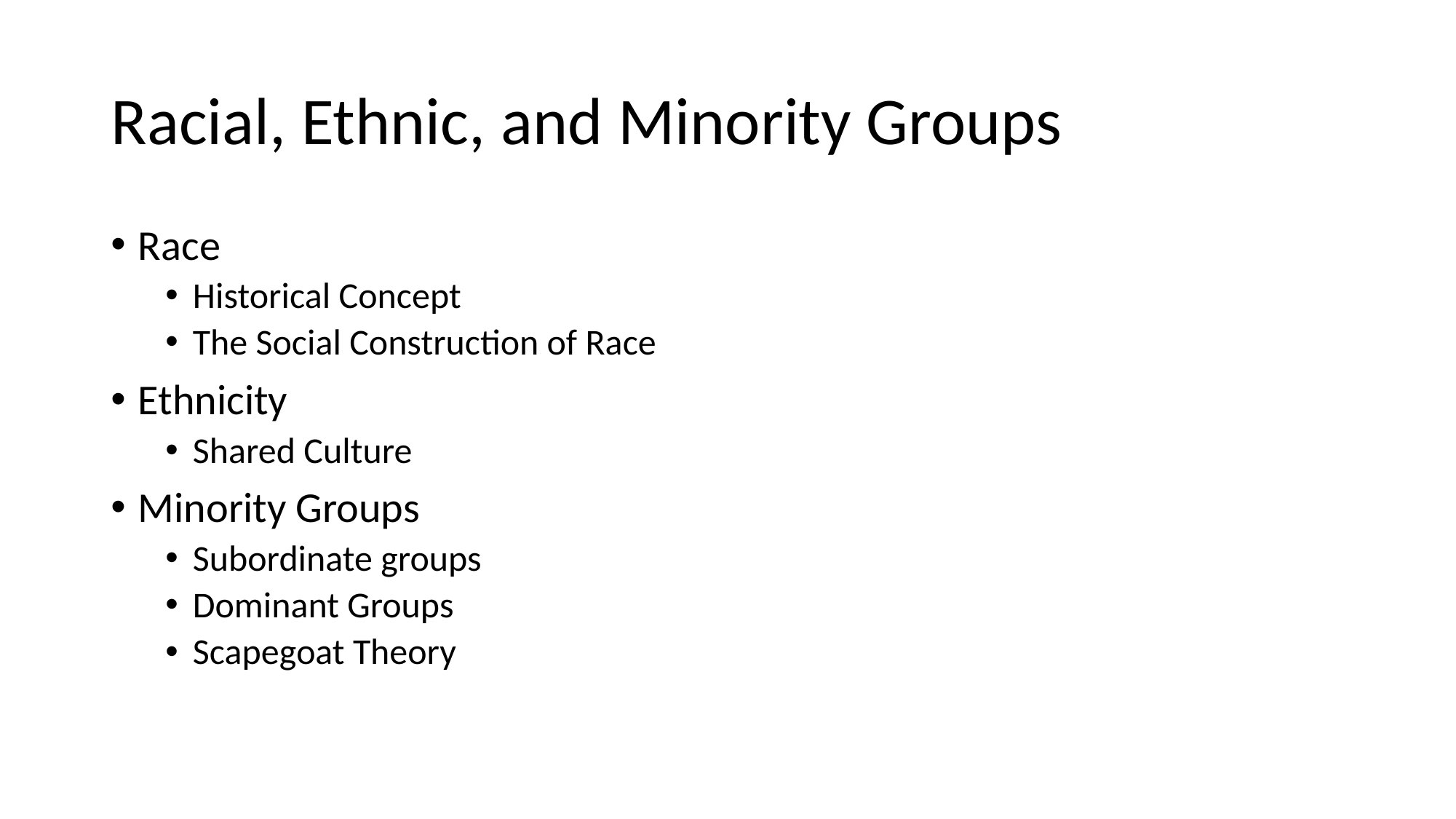

# Racial, Ethnic, and Minority Groups
Race
Historical Concept
The Social Construction of Race
Ethnicity
Shared Culture
Minority Groups
Subordinate groups
Dominant Groups
Scapegoat Theory